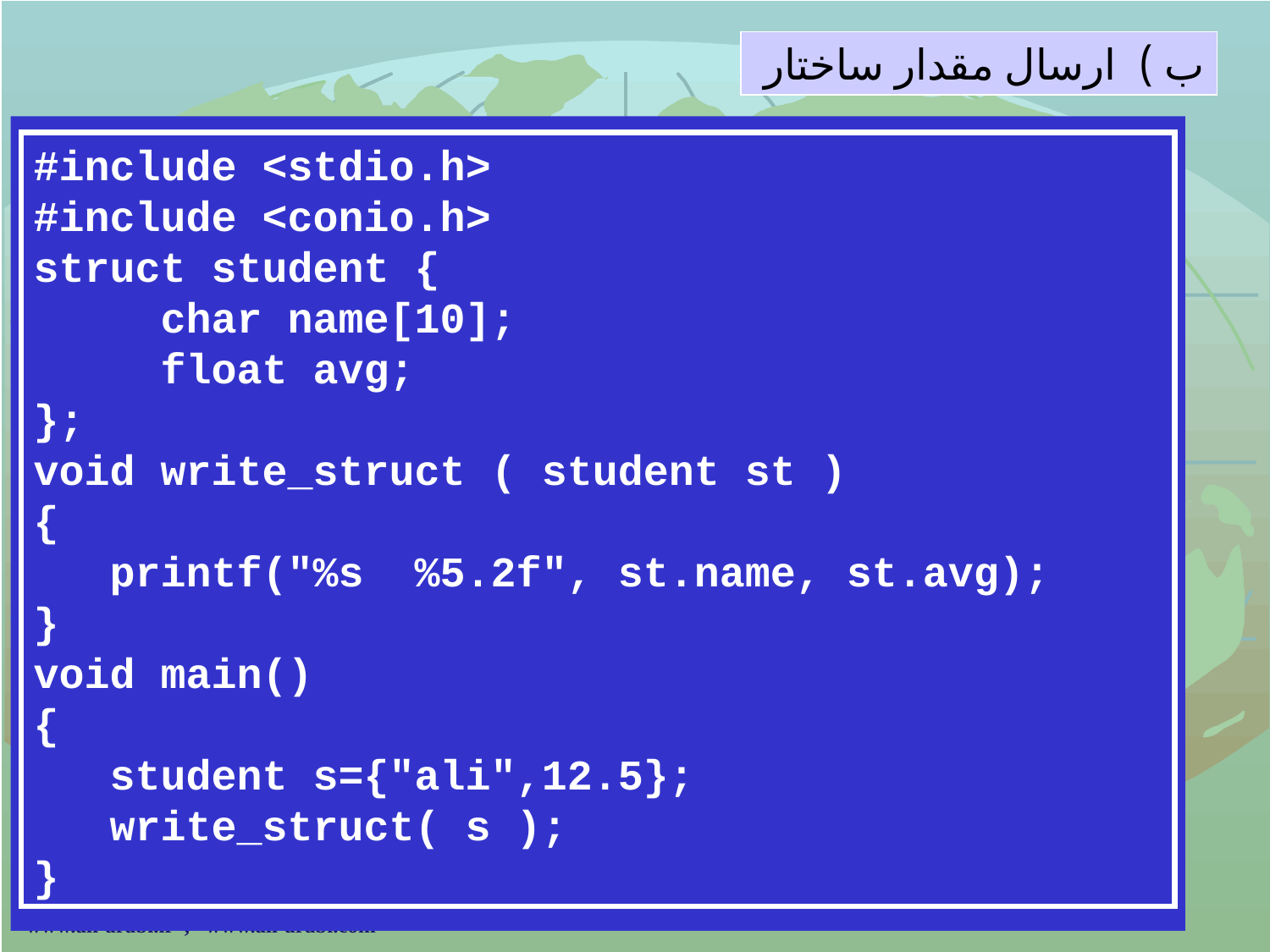

ب )  ارسال مقدار ساختار

#include <stdio.h>
#include <conio.h>
struct student {
     char name[10];
     float avg;
};
void write_struct ( student st )
{
   printf("%s  %5.2f", st.name, st.avg);
}
void main()
{
   student s={"ali",12.5};
   write_struct( s );
}